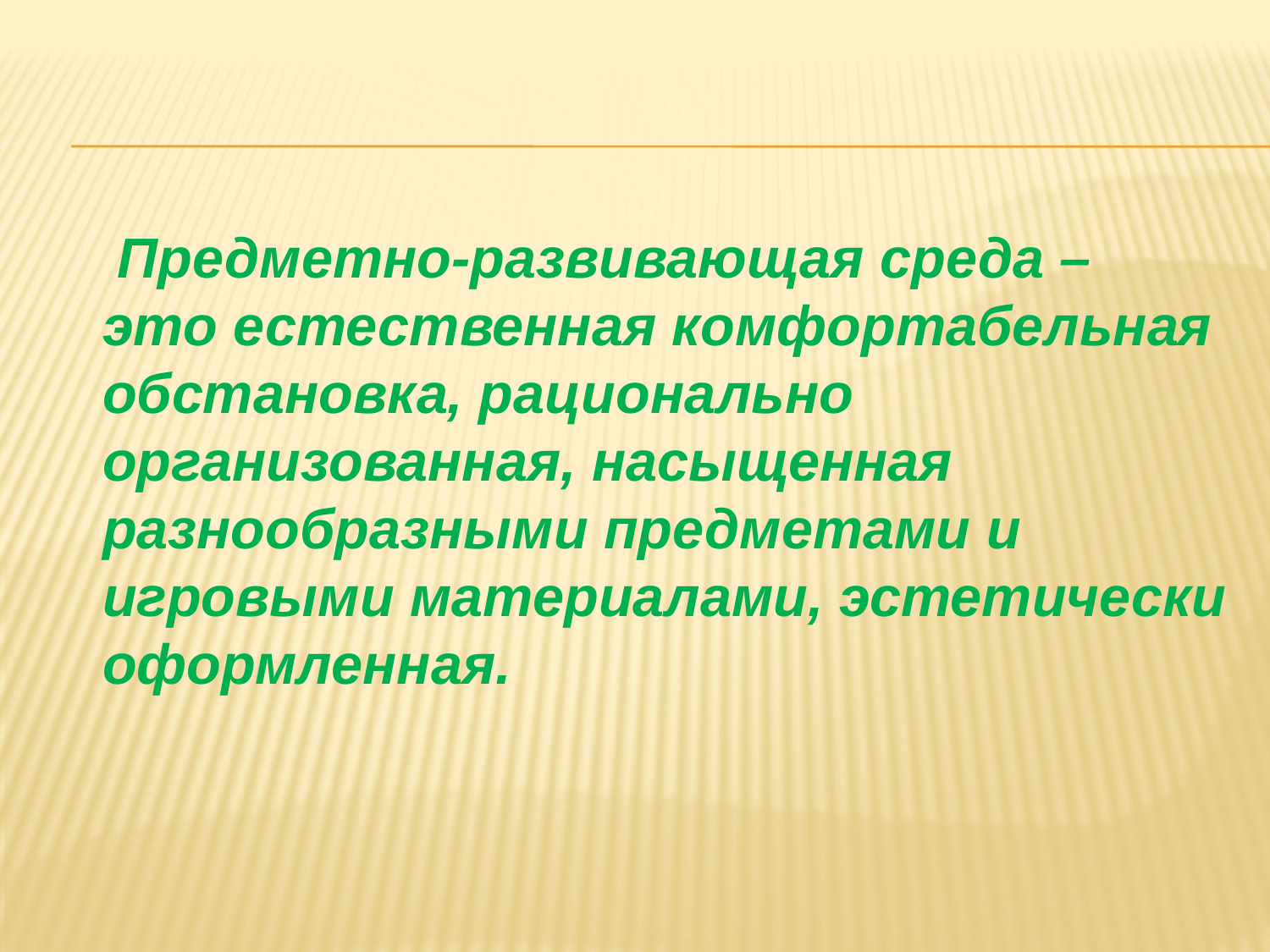

#
    Предметно-развивающая среда – это естественная комфортабельная обстановка, рационально организованная, насыщенная разнообразными предметами и игровыми материалами, эстетически оформленная.